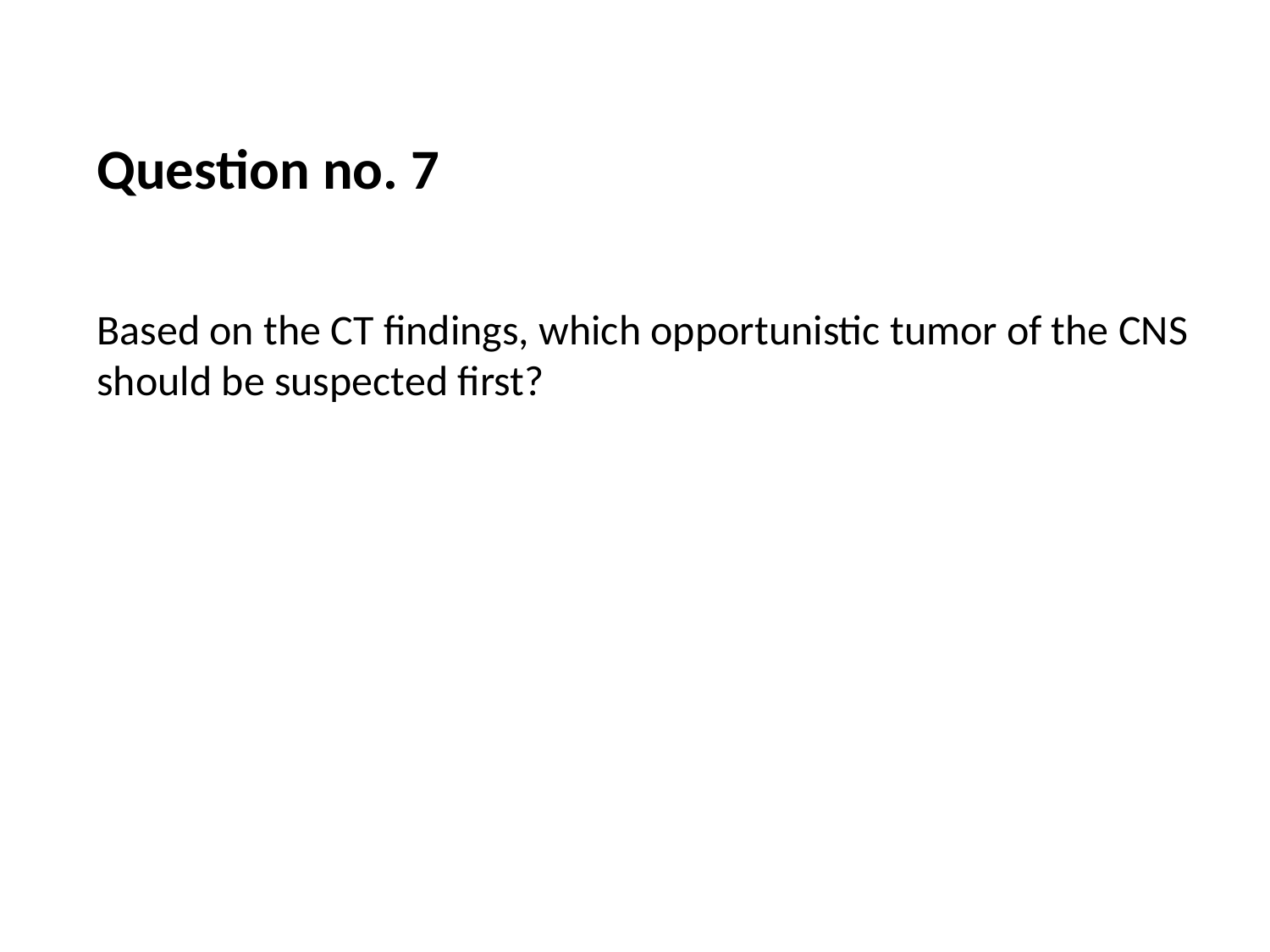

Question no. 7

Based on the CT findings, which opportunistic tumor of the CNS should be suspected first?